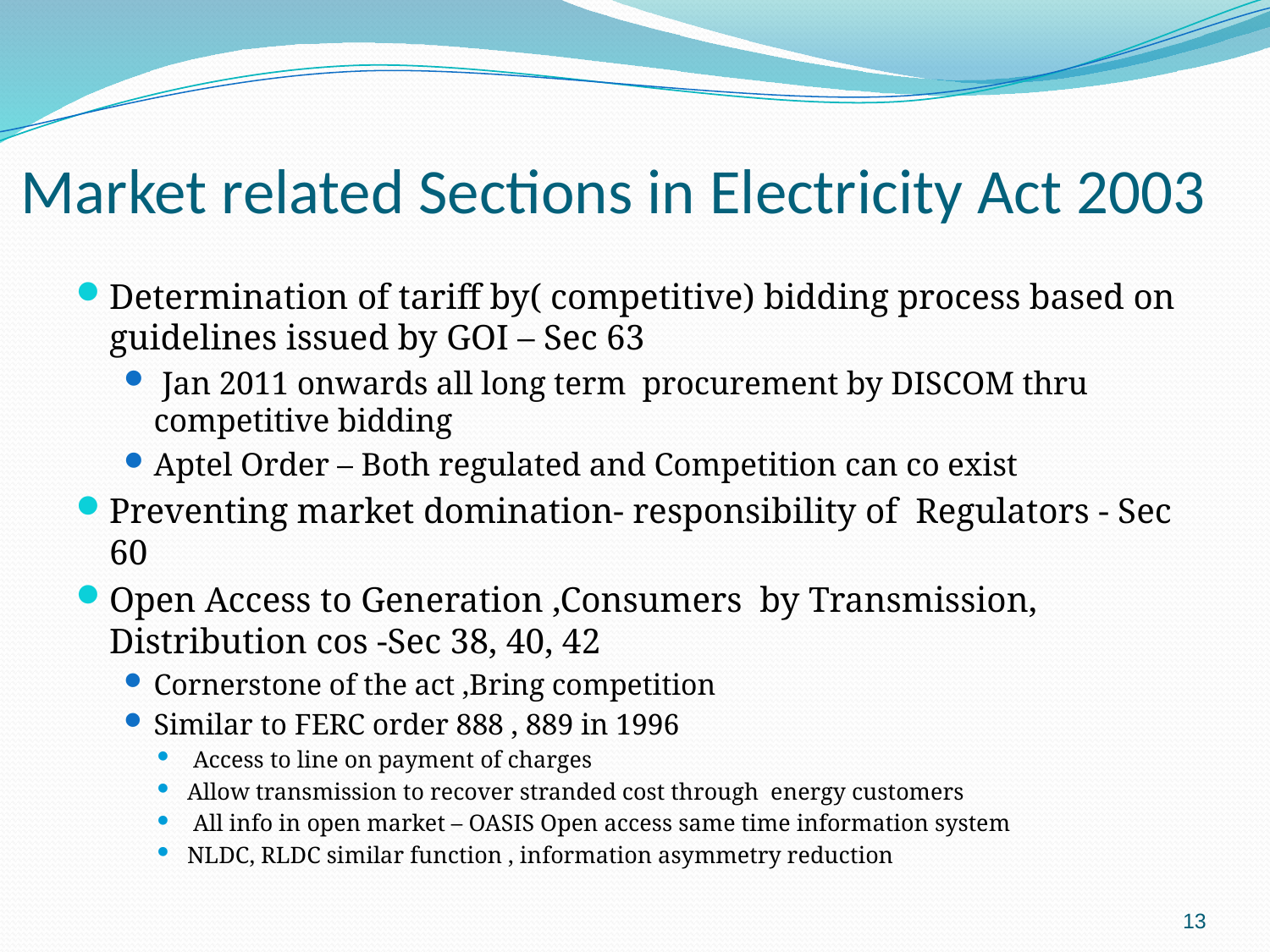

Market related Sections in Electricity Act 2003
Determination of tariff by( competitive) bidding process based on guidelines issued by GOI – Sec 63
 Jan 2011 onwards all long term  procurement by DISCOM thru competitive bidding
Aptel Order – Both regulated and Competition can co exist
Preventing market domination- responsibility of  Regulators - Sec 60
Open Access to Generation ,Consumers  by Transmission, Distribution cos -Sec 38, 40, 42
Cornerstone of the act ,Bring competition
Similar to FERC order 888 , 889 in 1996
 Access to line on payment of charges
Allow transmission to recover stranded cost through  energy customers
 All info in open market – OASIS Open access same time information system
NLDC, RLDC similar function , information asymmetry reduction

13